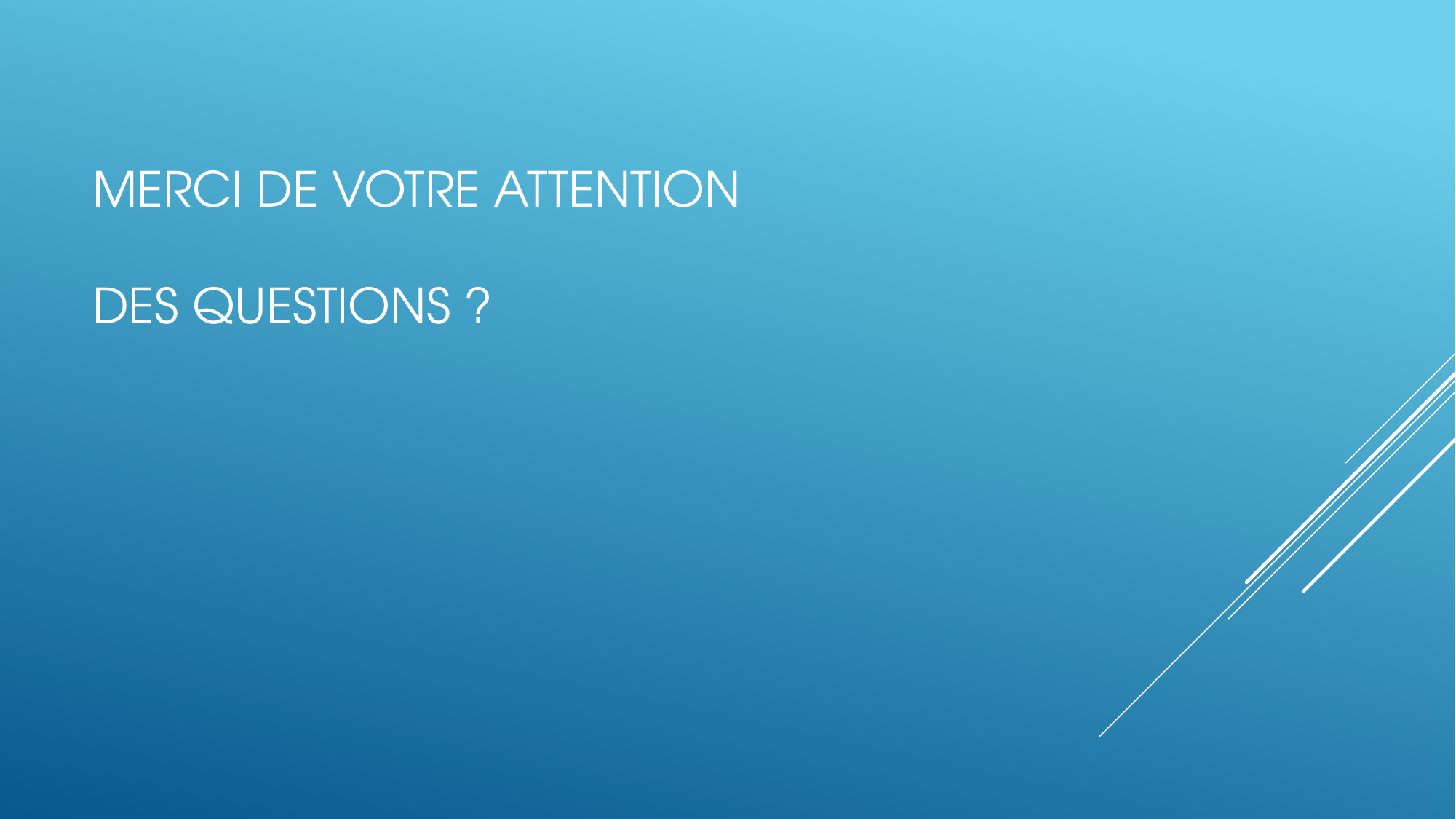

# MERCI DE VOTRE ATTENTION des questions ?